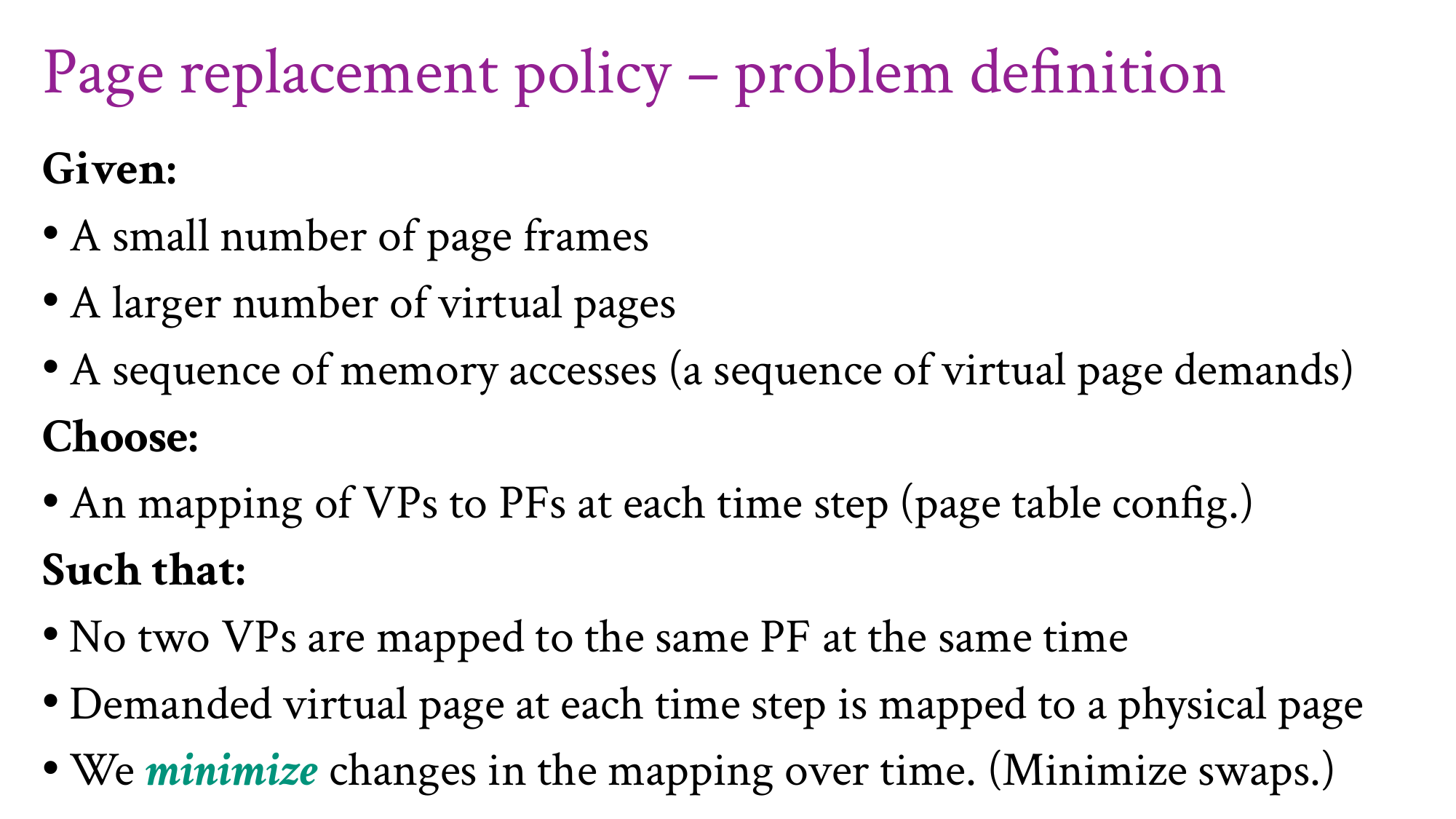

# Page replacement policy – problem definition
Given:
A small number of page frames
A larger number of virtual pages
A sequence of memory accesses (a sequence of virtual page demands)
Choose:
An mapping of VPs to PFs at each time step (page table config.)
Such that:
No two VPs are mapped to the same PF at the same time
Demanded virtual page at each time step is mapped to a physical page
We minimize changes in the mapping over time. (Minimize swaps.)